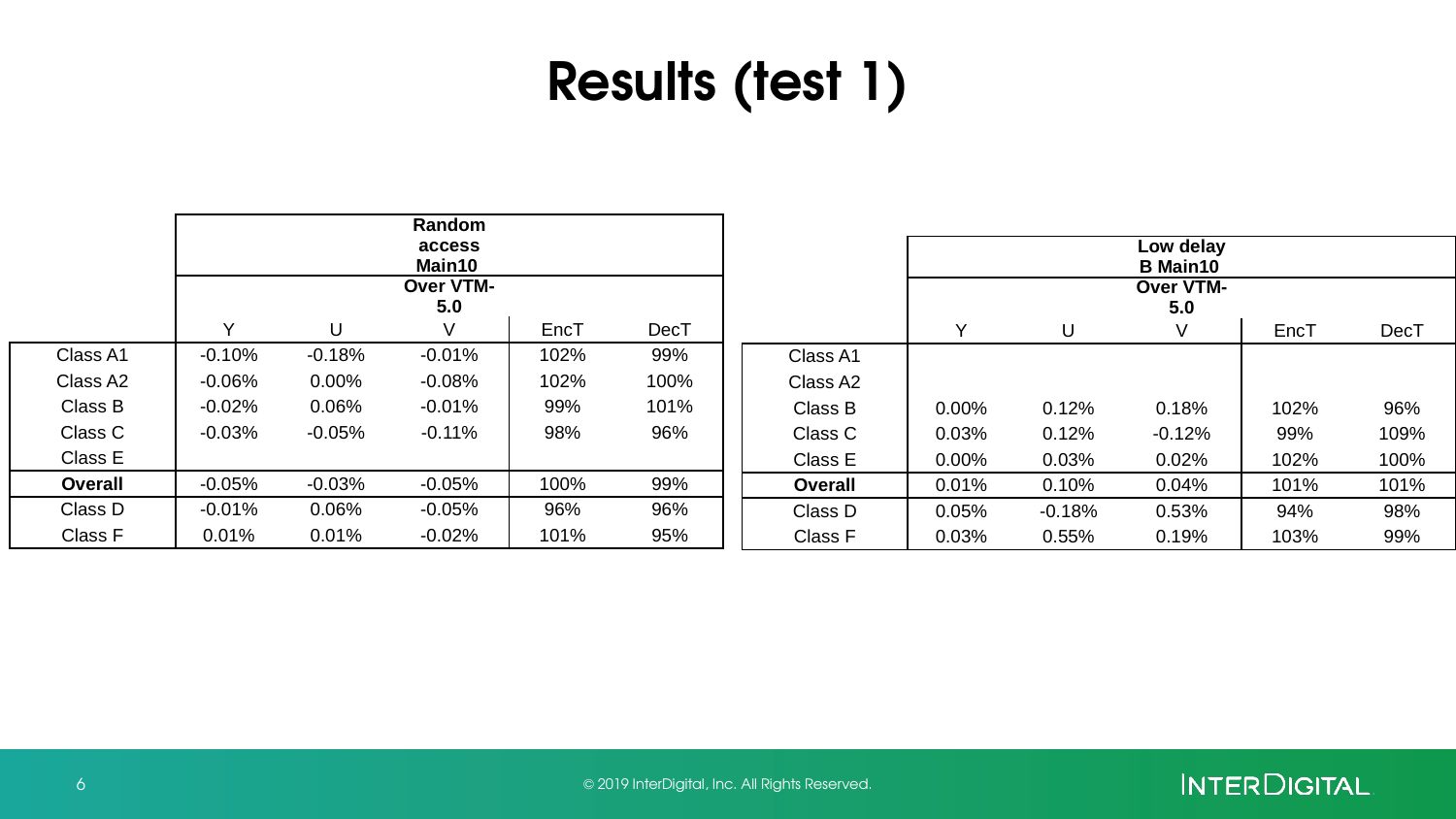

# Results (test 1)

|  |  |  | Random access Main10 |  |  |
| --- | --- | --- | --- | --- | --- |
|  |  |  | Over VTM-5.0 |  |  |
|  | Y | U | V | EncT | DecT |
| Class A1 | -0.10% | -0.18% | -0.01% | 102% | 99% |
| Class A2 | -0.06% | 0.00% | -0.08% | 102% | 100% |
| Class B | -0.02% | 0.06% | -0.01% | 99% | 101% |
| Class C | -0.03% | -0.05% | -0.11% | 98% | 96% |
| Class E |  |  |  |  |  |
| Overall | -0.05% | -0.03% | -0.05% | 100% | 99% |
| Class D | -0.01% | 0.06% | -0.05% | 96% | 96% |
| Class F | 0.01% | 0.01% | -0.02% | 101% | 95% |
|  |  |  | Low delay B Main10 |  |  |
| --- | --- | --- | --- | --- | --- |
|  |  |  | Over VTM-5.0 |  |  |
|  | Y | U | V | EncT | DecT |
| Class A1 |  |  |  |  |  |
| Class A2 |  |  |  |  |  |
| Class B | 0.00% | 0.12% | 0.18% | 102% | 96% |
| Class C | 0.03% | 0.12% | -0.12% | 99% | 109% |
| Class E | 0.00% | 0.03% | 0.02% | 102% | 100% |
| Overall | 0.01% | 0.10% | 0.04% | 101% | 101% |
| Class D | 0.05% | -0.18% | 0.53% | 94% | 98% |
| Class F | 0.03% | 0.55% | 0.19% | 103% | 99% |
6
© 2019 InterDigital, Inc. All Rights Reserved.